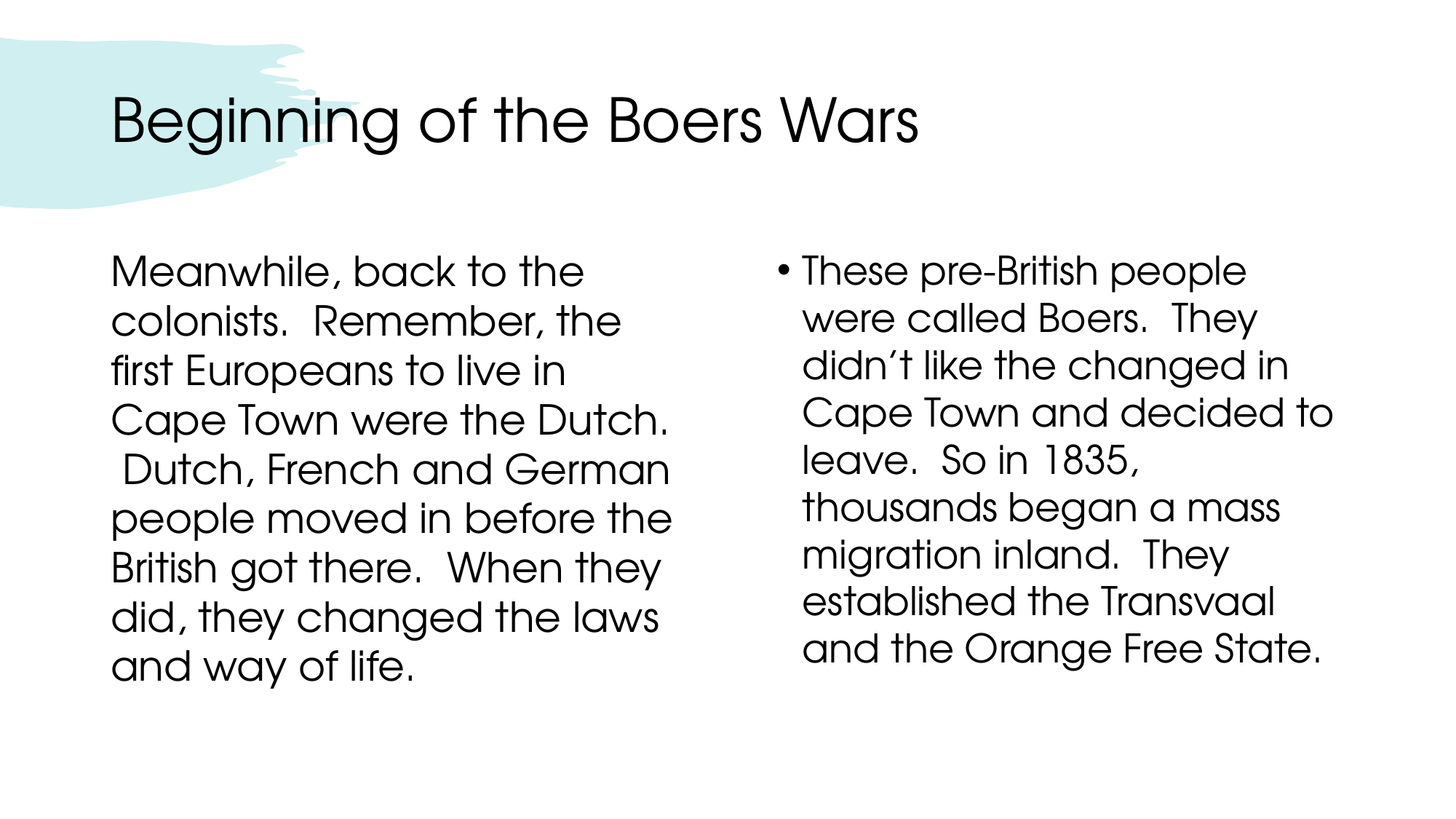

# Beginning of the Boers Wars
Meanwhile, back to the colonists.  Remember, the first Europeans to live in Cape Town were the Dutch.  Dutch, French and German people moved in before the British got there.  When they did, they changed the laws and way of life.
These pre-British people were called Boers.  They didn’t like the changed in Cape Town and decided to leave.  So in 1835, thousands began a mass migration inland.  They established the Transvaal and the Orange Free State.